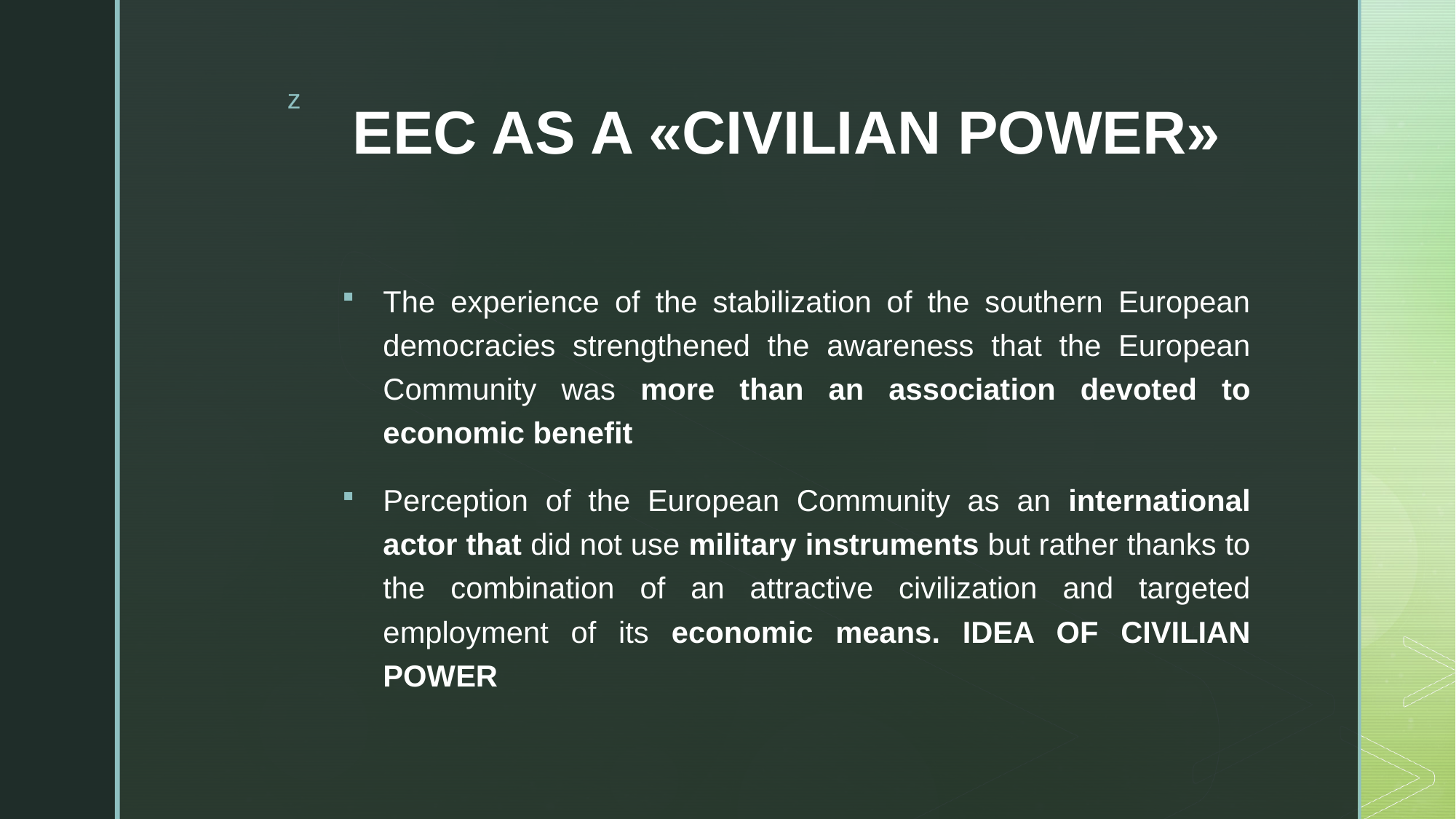

# EEC AS A «CIVILIAN POWER»
The experience of the stabilization of the southern European democracies strengthened the awareness that the European Community was more than an association devoted to economic benefit
Perception of the European Community as an international actor that did not use military instruments but rather thanks to the combination of an attractive civilization and targeted employment of its economic means. IDEA OF CIVILIAN POWER